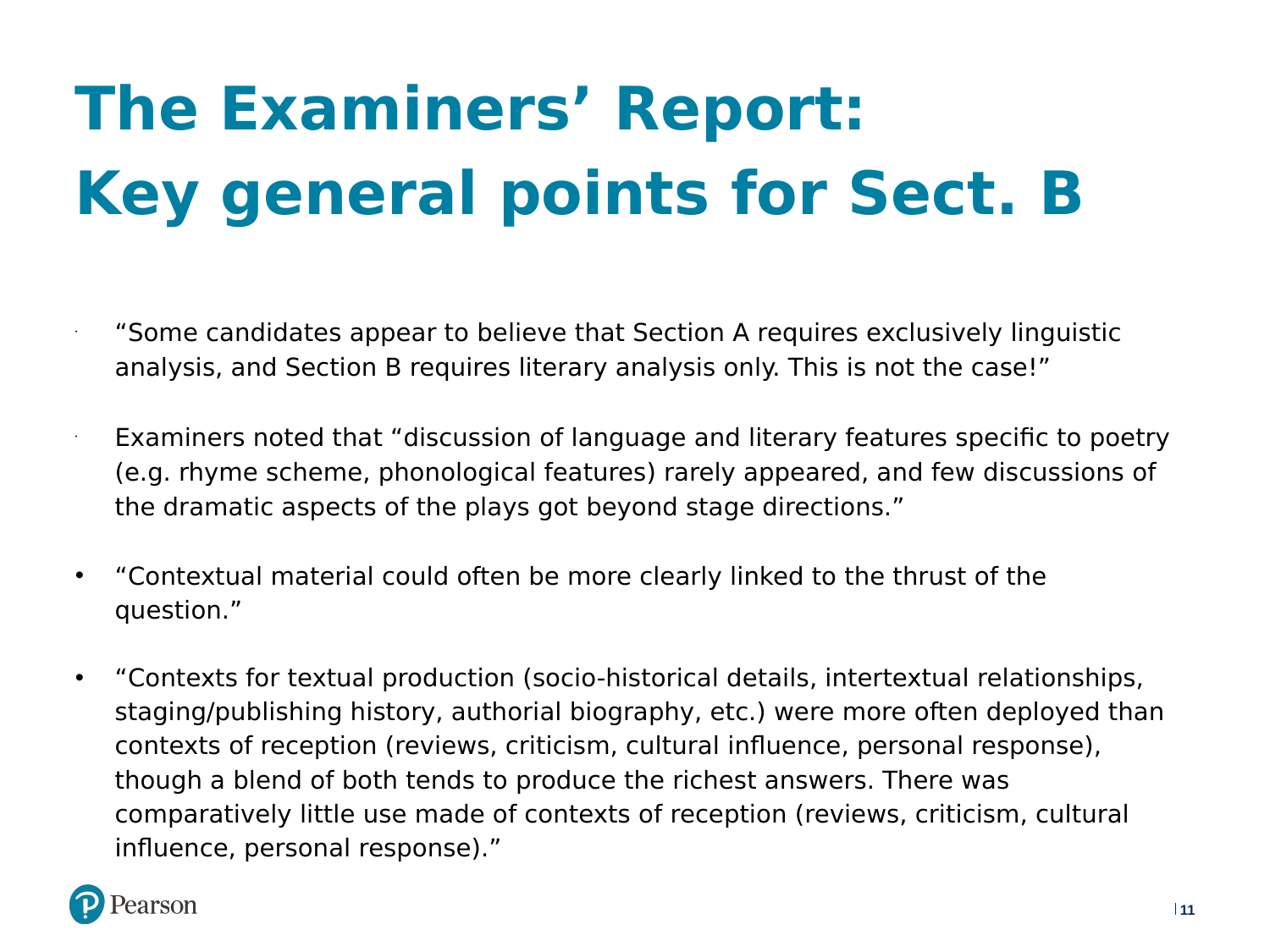

# The Examiners’ Report: Key general points for Sect. B
“Some candidates appear to believe that Section A requires exclusively linguistic analysis, and Section B requires literary analysis only. This is not the case!”

Examiners noted that “discussion of language and literary features specific to poetry (e.g. rhyme scheme, phonological features) rarely appeared, and few discussions of the dramatic aspects of the plays got beyond stage directions.”

“Contextual material could often be more clearly linked to the thrust of the question.”

“Contexts for textual production (socio-historical details, intertextual relationships, staging/publishing history, authorial biography, etc.) were more often deployed than contexts of reception (reviews, criticism, cultural influence, personal response), though a blend of both tends to produce the richest answers. There was comparatively little use made of contexts of reception (reviews, criticism, cultural influence, personal response).”

11